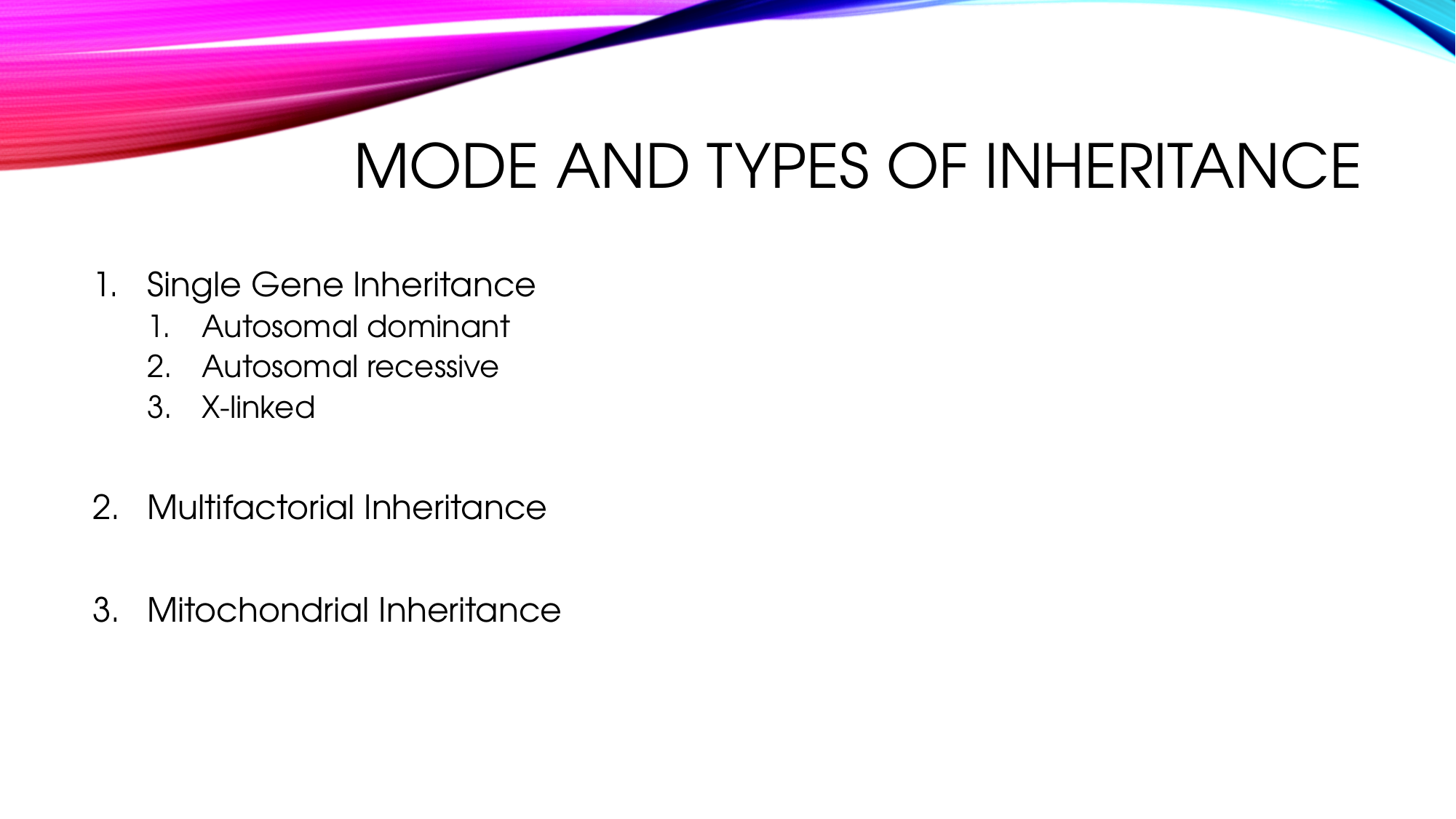

# Mode and types of inheritance
Single Gene Inheritance
Autosomal dominant
Autosomal recessive
X-linked

Multifactorial Inheritance

Mitochondrial Inheritance